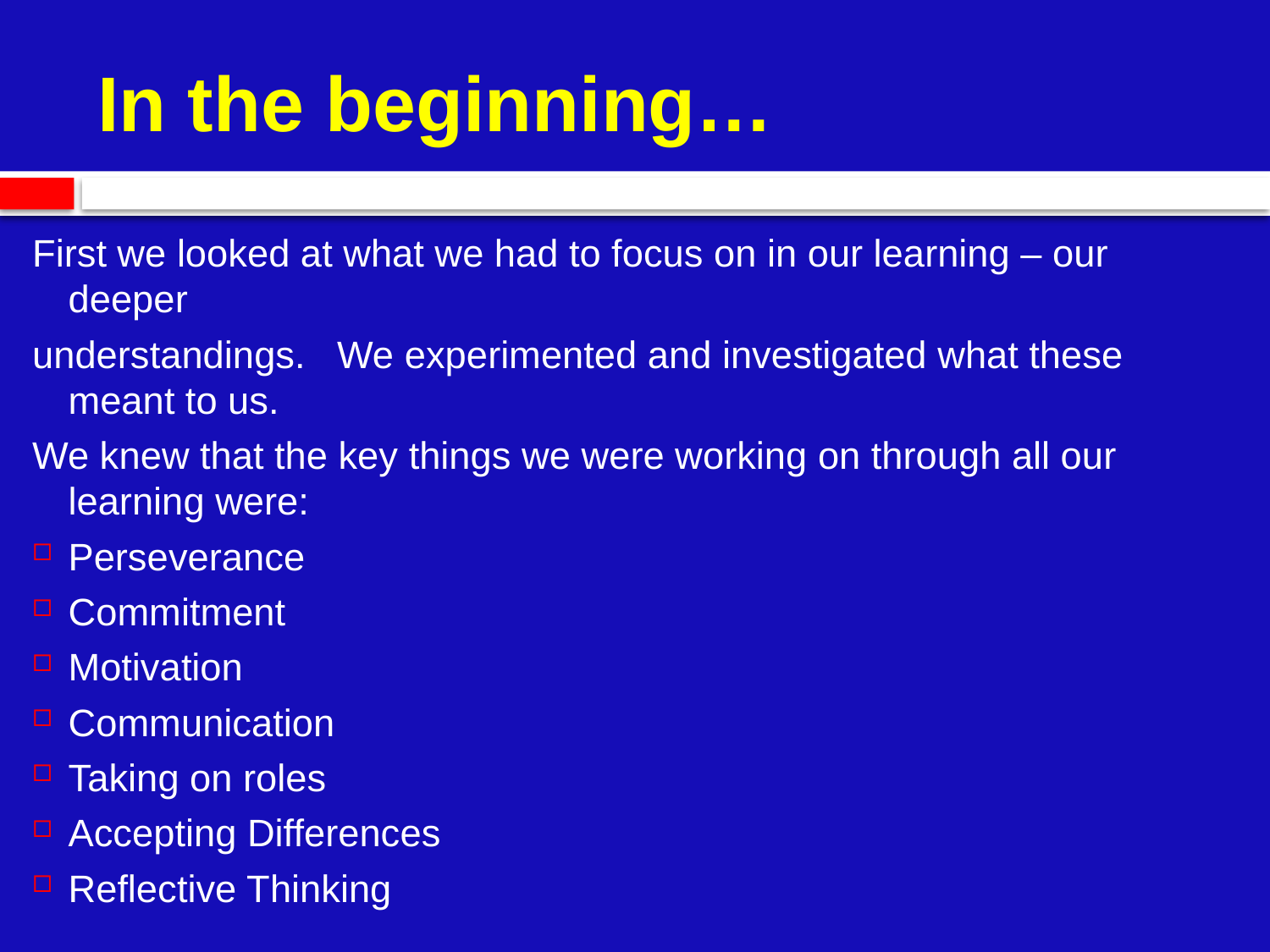

# In the beginning…
First we looked at what we had to focus on in our learning – our deeper
understandings.   We experimented and investigated what these meant to us.
We knew that the key things we were working on through all our learning were:
Perseverance
Commitment
Motivation
Communication
Taking on roles
Accepting Differences
Reflective Thinking